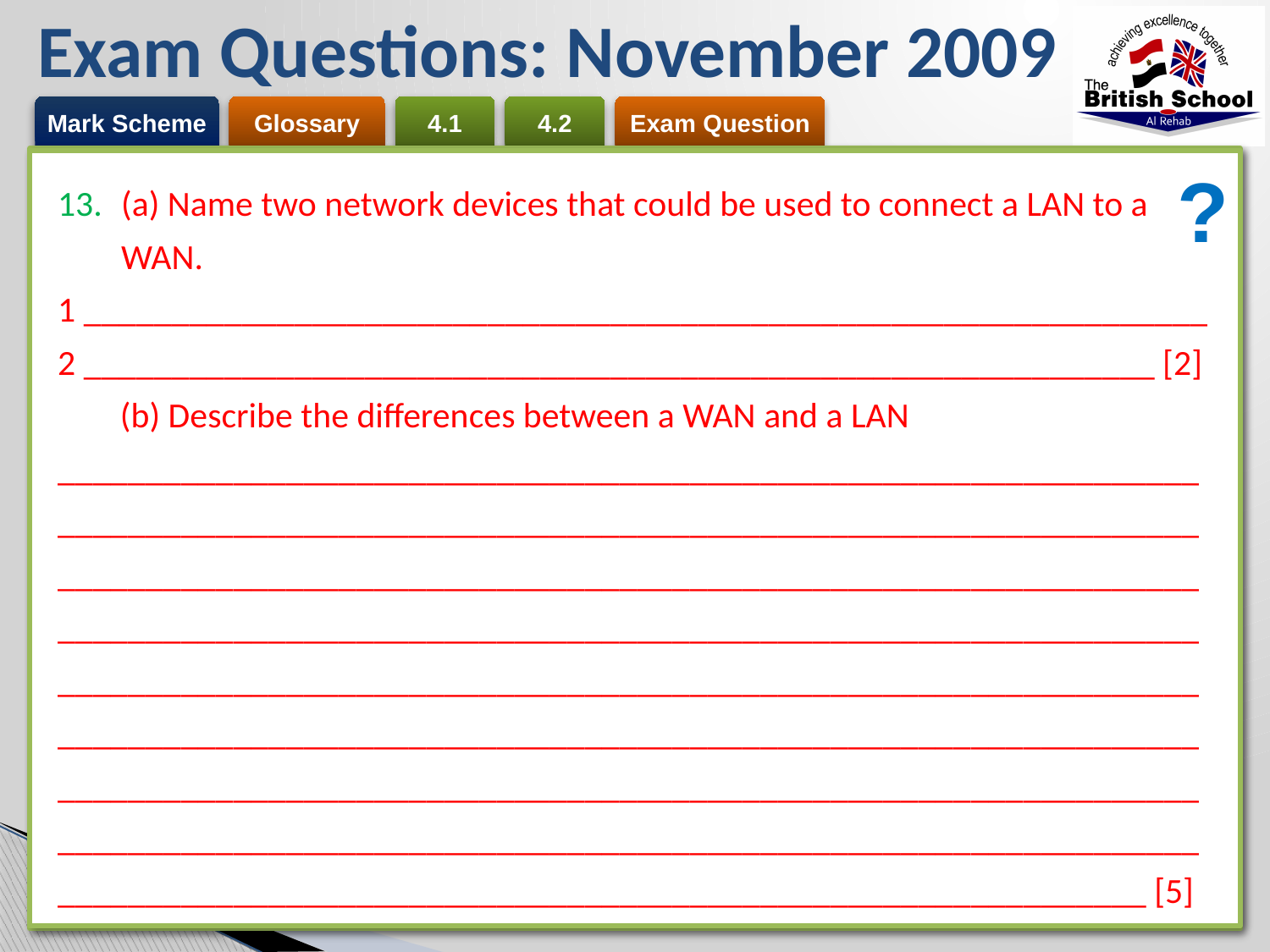

# Exam Questions: November 2009

?
| (a) Name two network devices that could be used to connect a LAN to a WAN. 1 \_\_\_\_\_\_\_\_\_\_\_\_\_\_\_\_\_\_\_\_\_\_\_\_\_\_\_\_\_\_\_\_\_\_\_\_\_\_\_\_\_\_\_\_\_\_\_\_\_\_\_\_\_\_\_\_\_\_\_\_\_\_\_\_ 2 \_\_\_\_\_\_\_\_\_\_\_\_\_\_\_\_\_\_\_\_\_\_\_\_\_\_\_\_\_\_\_\_\_\_\_\_\_\_\_\_\_\_\_\_\_\_\_\_\_\_\_\_\_\_\_\_\_\_\_\_\_ [2] (b) Describe the differences between a WAN and a LAN \_\_\_\_\_\_\_\_\_\_\_\_\_\_\_\_\_\_\_\_\_\_\_\_\_\_\_\_\_\_\_\_\_\_\_\_\_\_\_\_\_\_\_\_\_\_\_\_\_\_\_\_\_\_\_\_\_\_\_\_\_\_\_\_\_\_\_\_\_\_\_\_\_\_\_\_\_\_\_\_\_\_\_\_\_\_\_\_\_\_\_\_\_\_\_\_\_\_\_\_\_\_\_\_\_\_\_\_\_\_\_\_\_\_\_\_\_\_\_\_\_\_\_\_\_\_\_\_\_\_\_\_\_\_\_\_\_\_\_\_\_\_\_\_\_\_\_\_\_\_\_\_\_\_\_\_\_\_\_\_\_\_\_\_\_\_\_\_\_\_\_\_\_\_\_\_\_\_\_\_\_\_\_\_\_\_\_\_\_\_\_\_\_\_\_\_\_\_\_\_\_\_\_\_\_\_\_\_\_\_\_\_\_\_\_\_\_\_\_\_\_\_\_\_\_\_\_\_\_\_\_\_\_\_\_\_\_\_\_\_\_\_\_\_\_\_\_\_\_\_\_\_\_\_\_\_\_\_\_\_\_\_\_\_\_\_\_\_\_\_\_\_\_\_\_\_\_\_\_\_\_\_\_\_\_\_\_\_\_\_\_\_\_\_\_\_\_\_\_\_\_\_\_\_\_\_\_\_\_\_\_\_\_\_\_\_\_\_\_\_\_\_\_\_\_\_\_\_\_\_\_\_\_\_\_\_\_\_\_\_\_\_\_\_\_\_\_\_\_\_\_\_\_\_\_\_\_\_\_\_\_\_\_\_\_\_\_\_\_\_\_\_\_\_\_\_\_\_\_\_\_\_\_\_\_\_\_\_\_\_\_\_\_\_\_\_\_\_\_\_\_\_\_\_\_\_\_\_\_\_\_\_\_\_\_\_\_\_\_\_\_\_\_\_\_\_\_\_\_\_\_\_\_\_\_\_\_\_\_\_\_\_\_\_\_\_\_\_\_\_\_\_\_\_\_\_\_\_\_\_\_\_\_\_\_\_\_\_\_\_\_\_\_\_\_\_\_\_\_\_\_\_\_\_\_\_\_\_\_\_\_\_\_\_\_\_\_\_\_\_\_\_\_\_\_\_\_\_\_\_\_\_\_\_\_\_\_\_\_\_\_\_\_\_\_\_\_\_\_\_\_\_\_\_\_\_\_\_\_\_\_\_\_\_\_\_\_\_\_\_\_\_\_\_\_\_\_\_\_\_\_\_\_\_\_\_\_\_\_\_\_\_\_\_\_\_\_\_\_\_\_\_ [5] |
| --- |